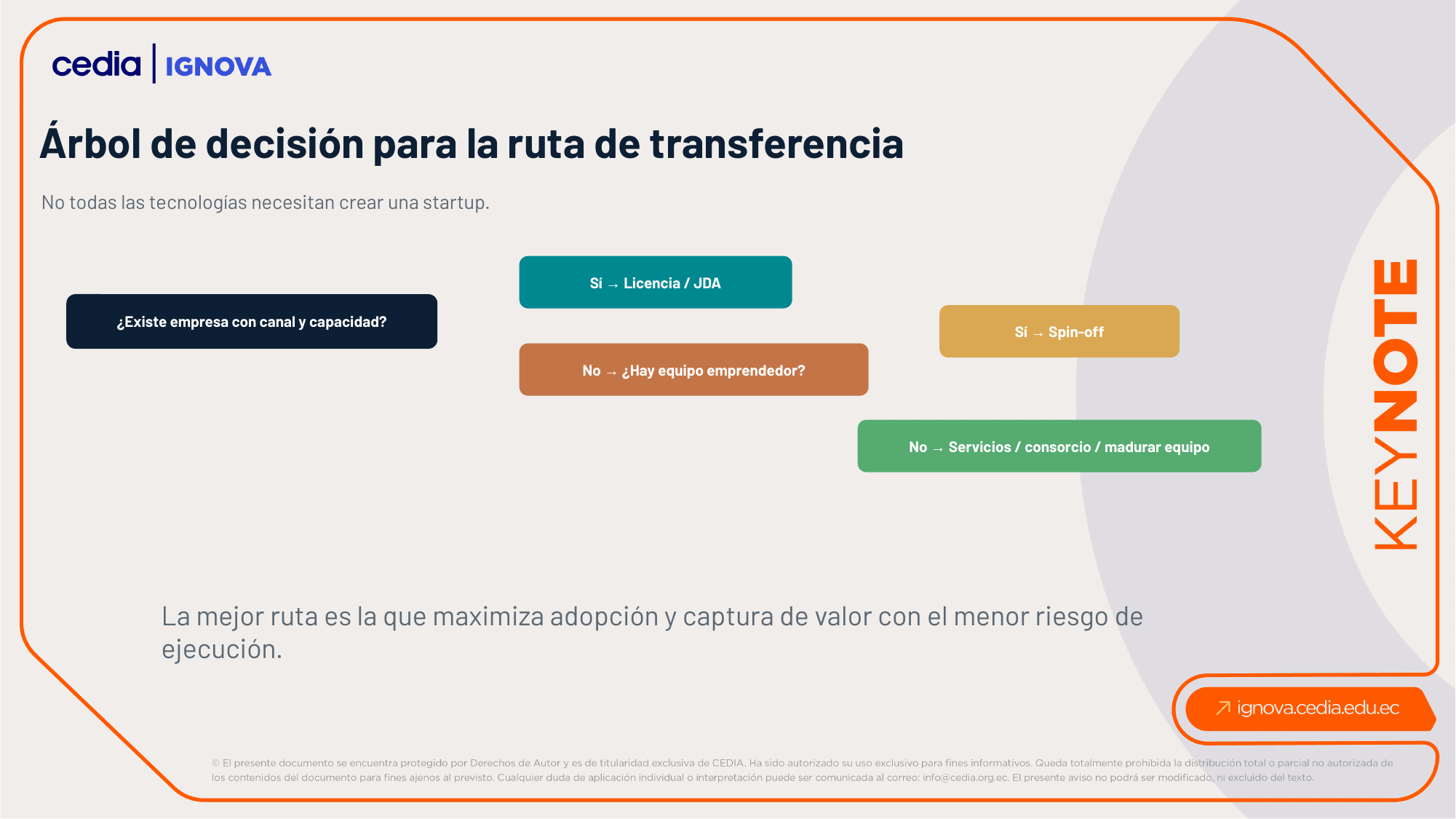

Árbol de decisión para la ruta de transferencia
No todas las tecnologías necesitan crear una startup.
Sí → Licencia / JDA
¿Existe empresa con canal y capacidad?
Sí → Spin-off
No → ¿Hay equipo emprendedor?
No → Servicios / consorcio / madurar equipo
La mejor ruta es la que maximiza adopción y captura de valor con el menor riesgo de ejecución.